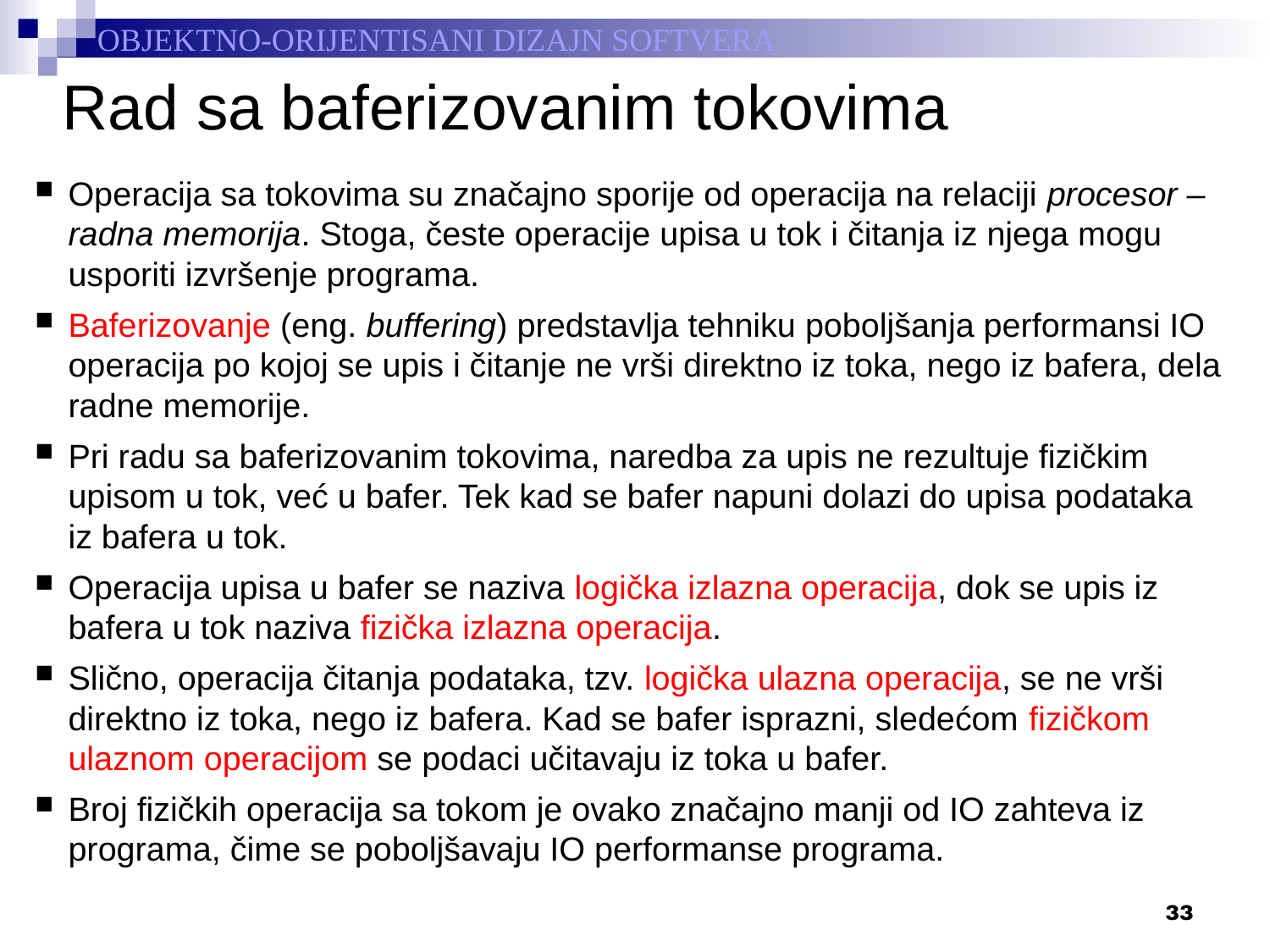

# Rad sa baferizovanim tokovima
Operacija sa tokovima su značajno sporije od operacija na relaciji procesor – radna memorija. Stoga, česte operacije upisa u tok i čitanja iz njega mogu usporiti izvršenje programa.
Baferizovanje (eng. buffering) predstavlja tehniku poboljšanja performansi IO operacija po kojoj se upis i čitanje ne vrši direktno iz toka, nego iz bafera, dela radne memorije.
Pri radu sa baferizovanim tokovima, naredba za upis ne rezultuje fizičkim upisom u tok, već u bafer. Tek kad se bafer napuni dolazi do upisa podataka iz bafera u tok.
Operacija upisa u bafer se naziva logička izlazna operacija, dok se upis iz bafera u tok naziva fizička izlazna operacija.
Slično, operacija čitanja podataka, tzv. logička ulazna operacija, se ne vrši direktno iz toka, nego iz bafera. Kad se bafer isprazni, sledećom fizičkom ulaznom operacijom se podaci učitavaju iz toka u bafer.
Broj fizičkih operacija sa tokom je ovako značajno manji od IO zahteva iz programa, čime se poboljšavaju IO performanse programa.
33